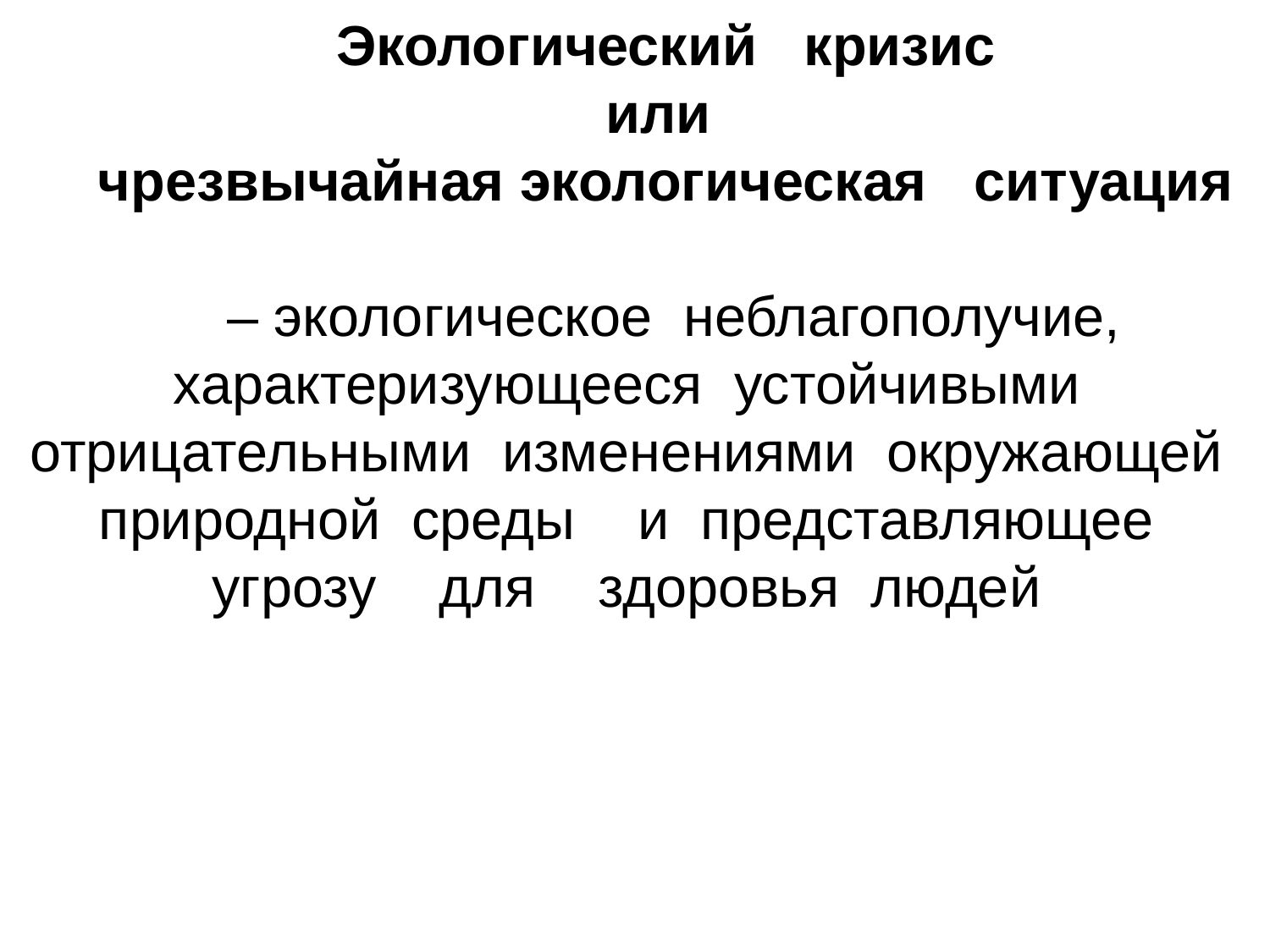

Экологический   кризис
 или
чрезвычайная экологическая   ситуация

 – экологическое  неблагополучие, характеризующееся  устойчивыми  отрицательными  изменениями  окружающей  природной  среды    и  представляющее  угрозу    для    здоровья  людей